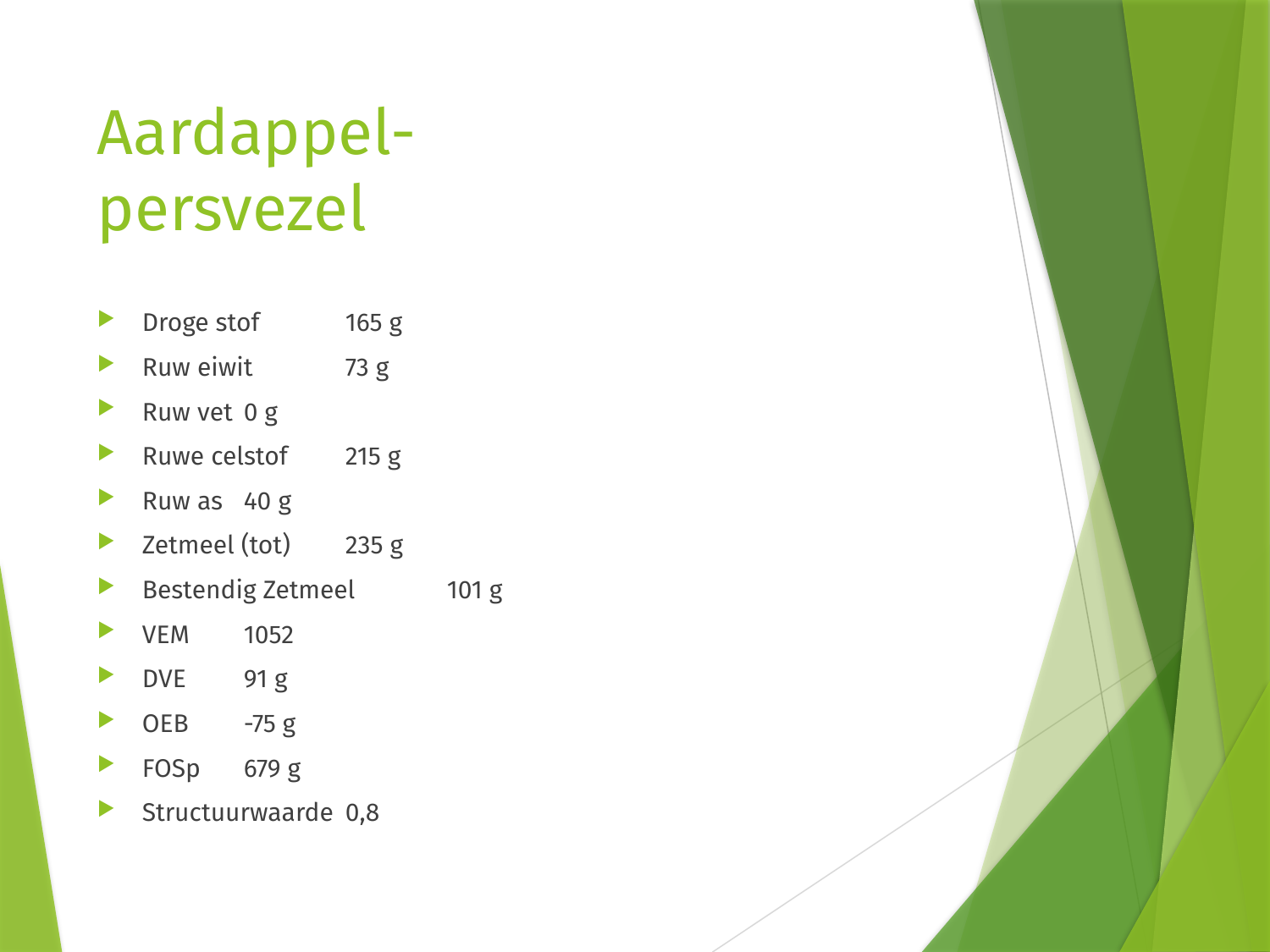

# Aardappel- persvezel
Droge stof 		165 g
Ruw eiwit 		73 g
Ruw vet 		0 g
Ruwe celstof 		215 g
Ruw as 			40 g
Zetmeel (tot) 		235 g
Bestendig Zetmeel 	101 g
VEM 			1052
DVE 			91 g
OEB 			-75 g
FOSp 			679 g
Structuurwaarde 	0,8